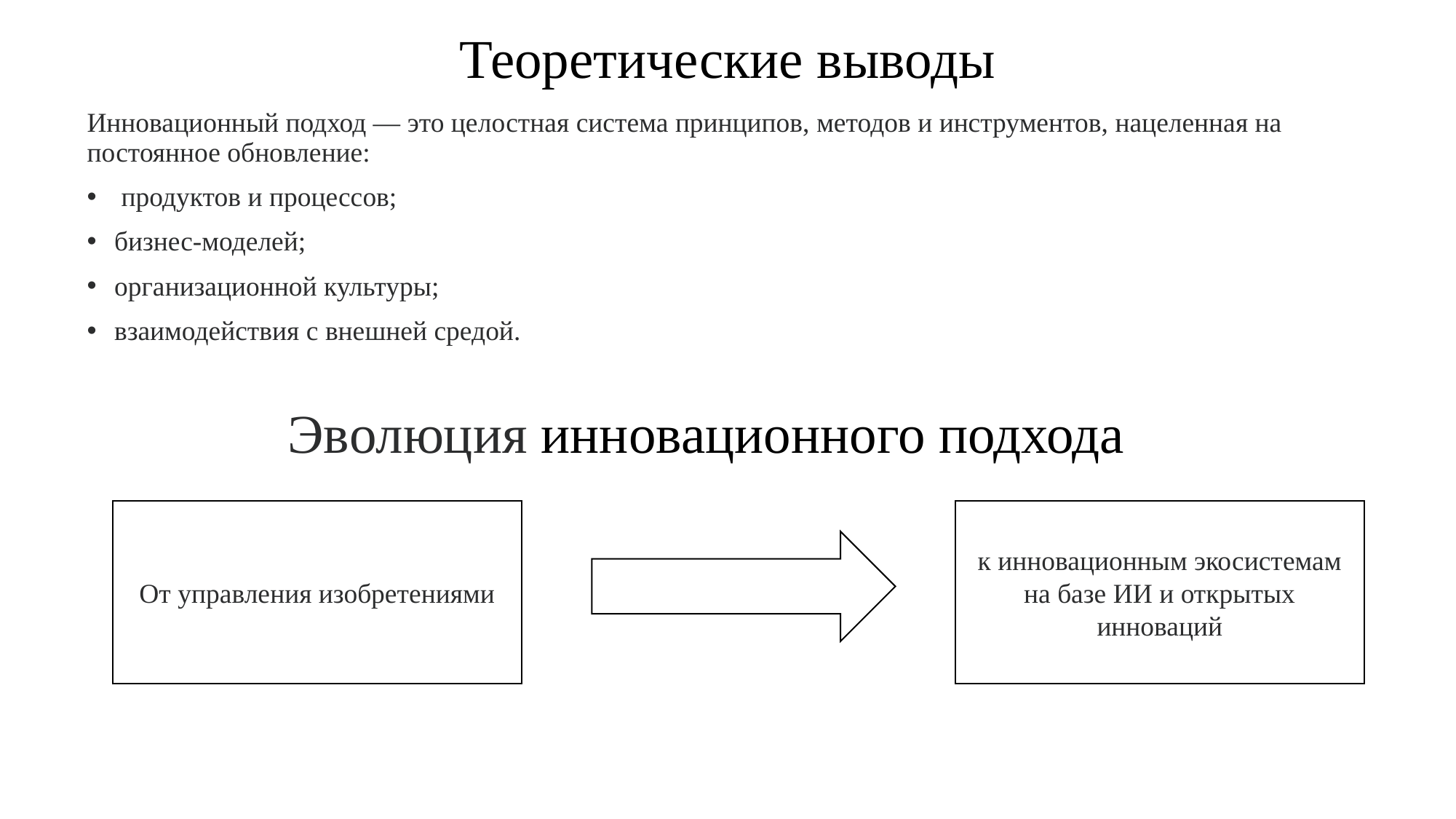

# Теоретические выводы
Инновационный подход — это целостная система принципов, методов и инструментов, нацеленная на постоянное обновление:
 продуктов и процессов;
бизнес-моделей;
организационной культуры;
взаимодействия с внешней средой.

Эволюция инновационного подхода

От управления изобретениями
к инновационным экосистемам на базе ИИ и открытых инноваций